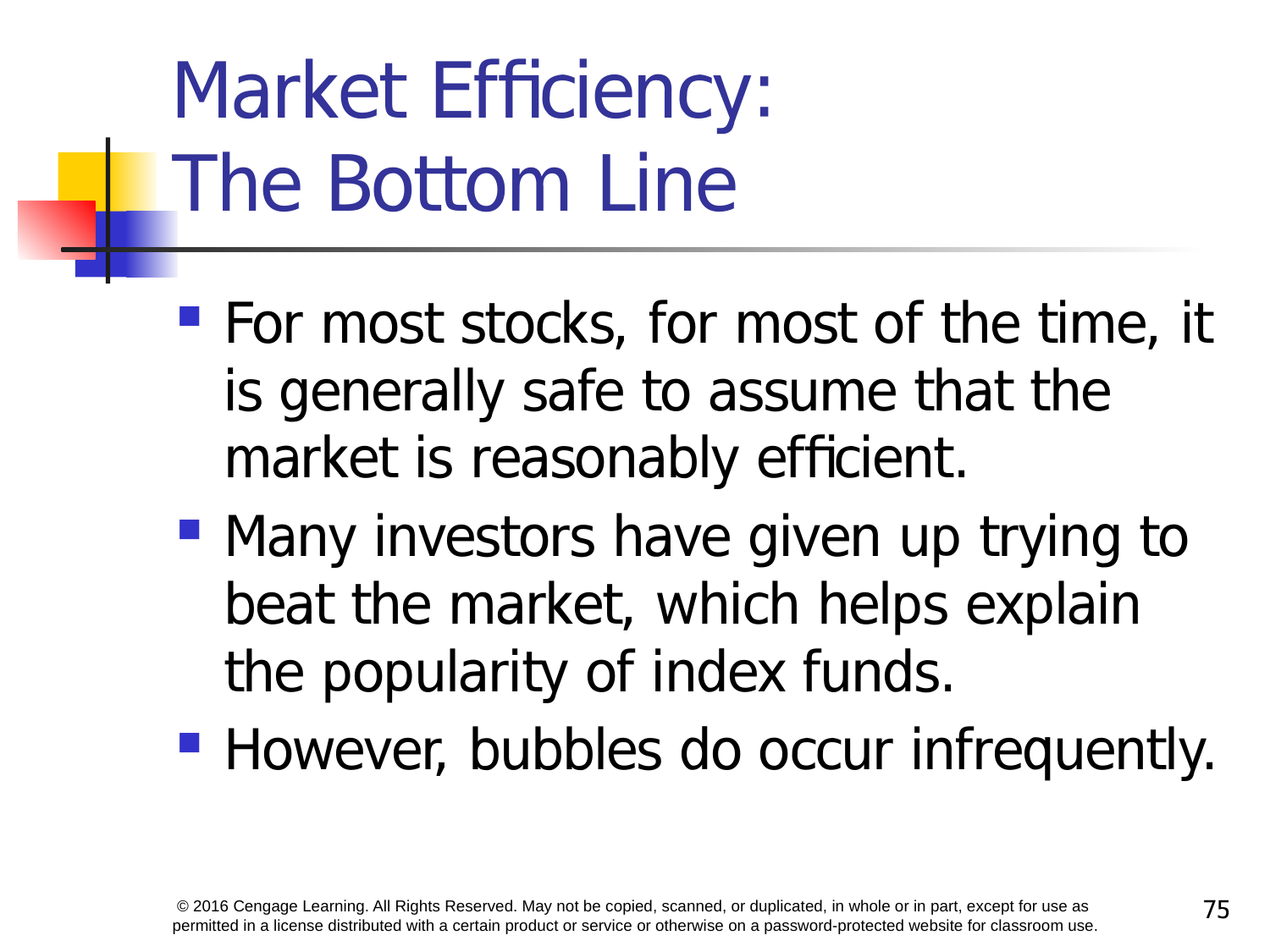

# Market Efficiency: The Bottom Line
For most stocks, for most of the time, it is generally safe to assume that the market is reasonably efficient.
Many investors have given up trying to beat the market, which helps explain the popularity of index funds.
However, bubbles do occur infrequently.
75